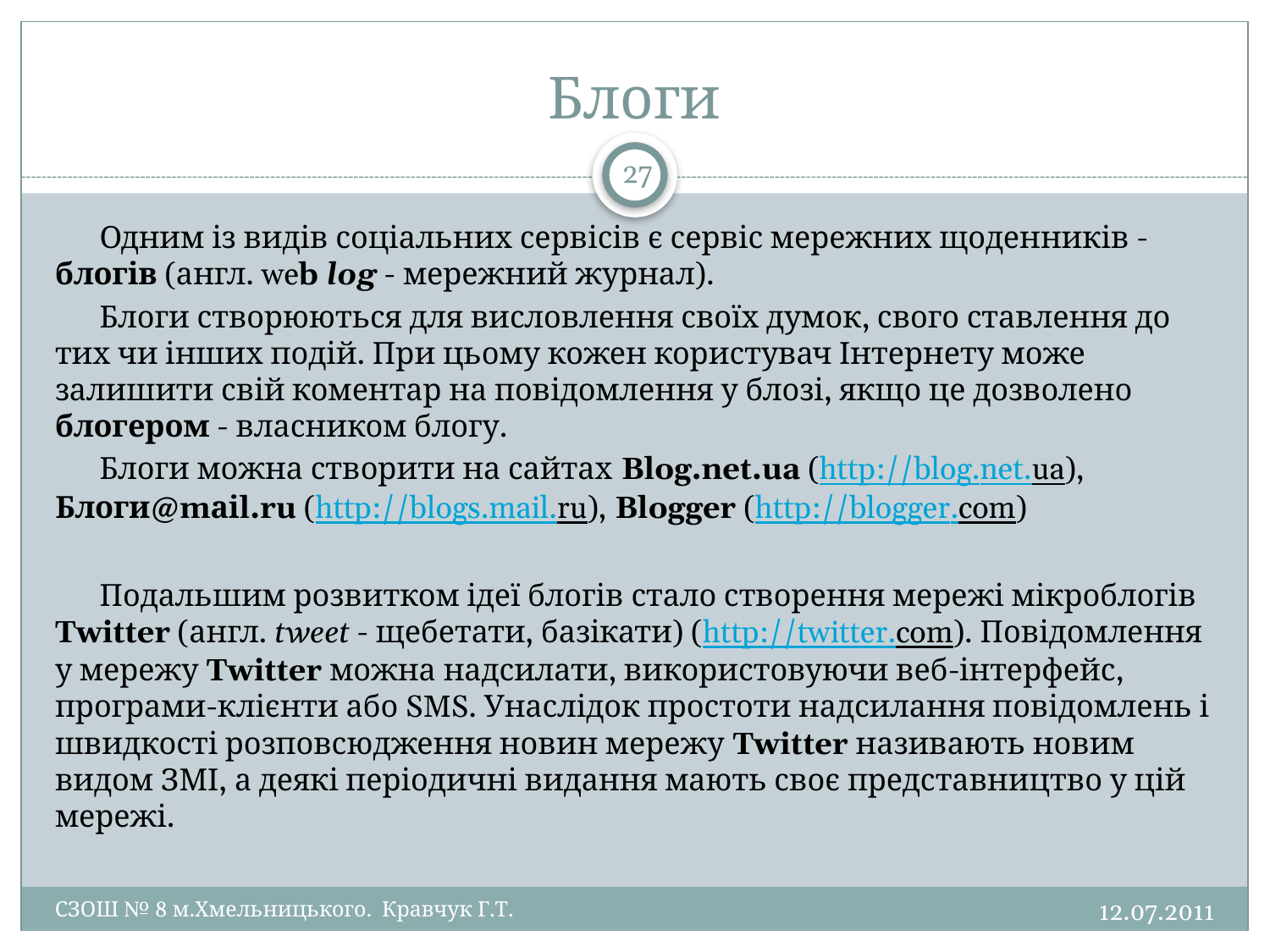

# Блоги
27
Одним із видів соціальних сервісів є сервіс мережних щоденників - блогів (англ. web log - мережний журнал).
Блоги створюються для висловлення своїх думок, свого ставлення до тих чи інших подій. При цьому кожен користувач Інтернету може залишити свій коментар на повідомлення у блозі, якщо це дозволено блогером - власником блогу.
Блоги можна створити на сайтах Blog.net.ua (http://blog.net.ua), Блоги@mаіl.ru (http://blogs.mail.ru), Blogger (http://blogger.com)

Подальшим розвитком ідеї блогів стало створення мережі мікроблогів Twitter (англ. tweet - щебетати, базікати) (http://twitter.com). Повідомлення у мережу Twitter можна надсилати, використовуючи веб-інтерфейс, програми-клієнти або SMS. Унаслідок простоти надсилання повідомлень і швидкості розповсюдження новин мережу Twitter називають новим видом ЗМІ, а деякі періодичні видання мають своє представництво у цій мережі.
12.07.2011
СЗОШ № 8 м.Хмельницького.  Кравчук Г.Т.